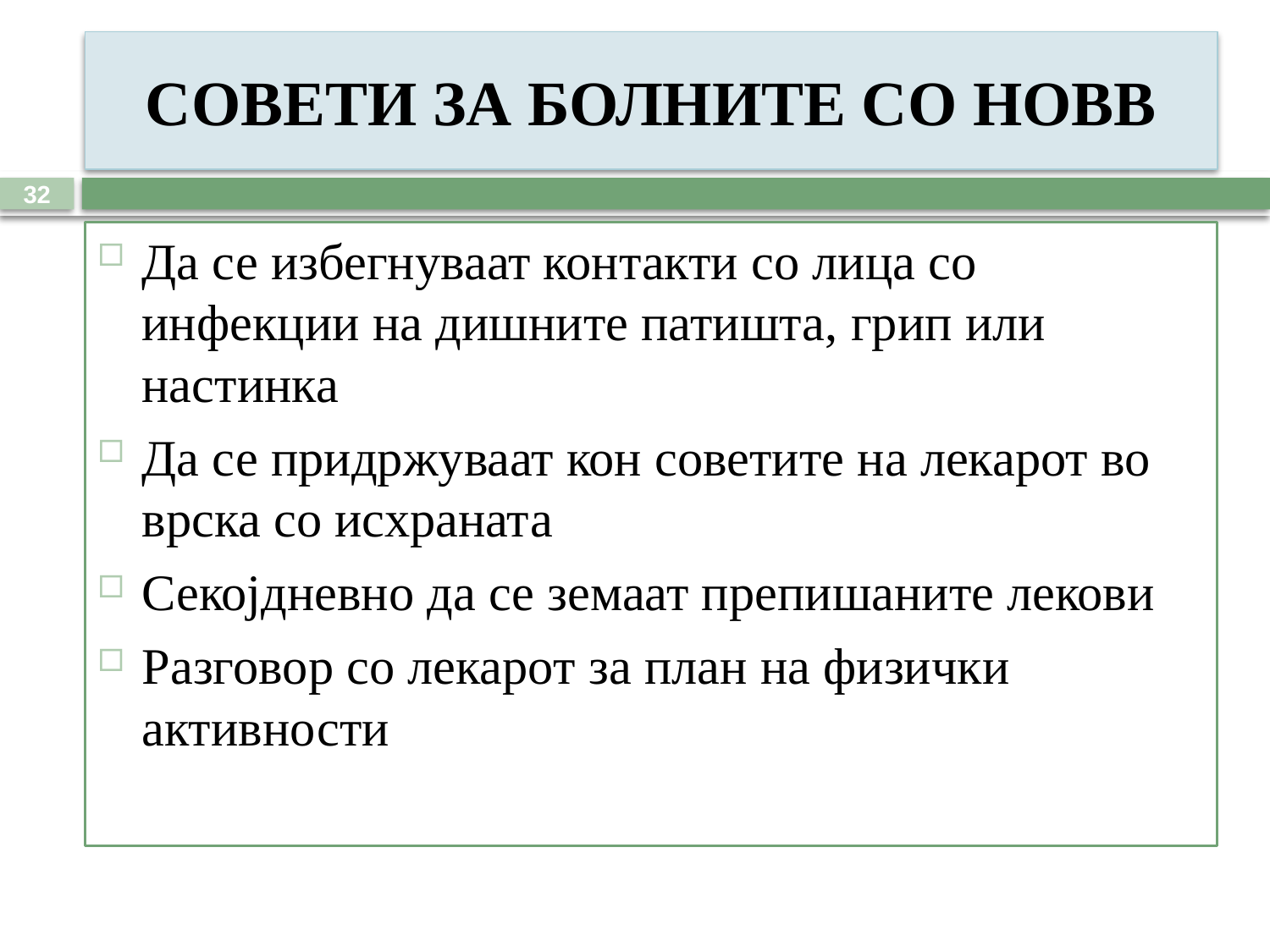

# СОВЕТИ ЗА БОЛНИТЕ СО НОВВ
32
Да се избегнуваат контакти со лица со инфекции на дишните патишта, грип или настинка
Да се придржуваат кон советите на лекарот во врска со исхраната
Секојдневно да се земаат препишаните лекови
Разговор со лекарот за план на физички активности